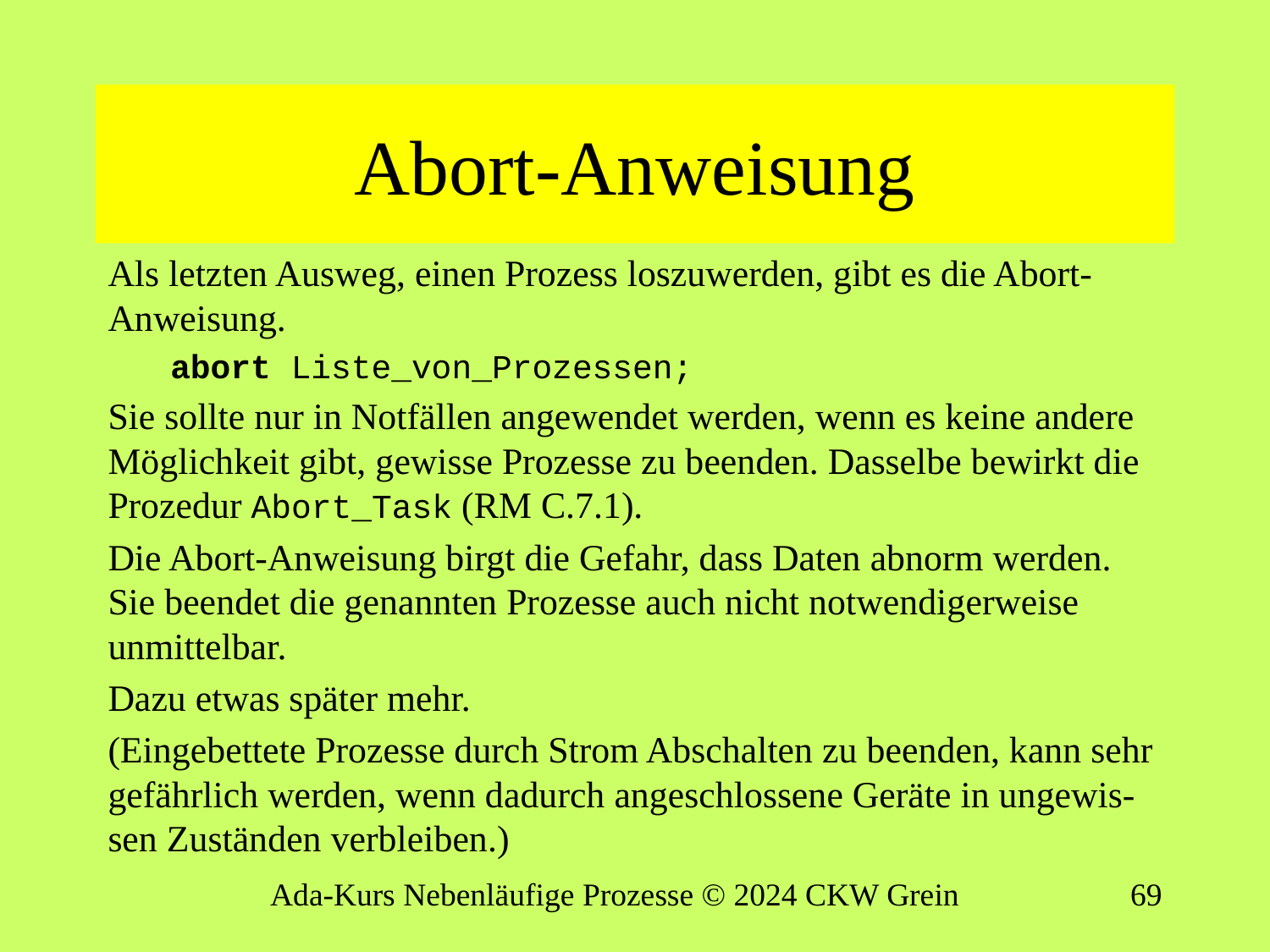

# Abort-Anweisung
Als letzten Ausweg, einen Prozess loszuwerden, gibt es die Abort-Anweisung.
abort Liste_von_Prozessen;
Sie sollte nur in Notfällen angewendet werden, wenn es keine andere Möglichkeit gibt, gewisse Prozesse zu beenden. Dasselbe bewirkt die Prozedur Abort_Task (RM C.7.1).
Die Abort-Anweisung birgt die Gefahr, dass Daten abnorm werden. Sie beendet die genannten Prozesse auch nicht notwendigerweise unmittelbar.
Dazu etwas später mehr.
(Eingebettete Prozesse durch Strom Abschalten zu beenden, kann sehr gefährlich werden, wenn dadurch angeschlossene Geräte in ungewis-sen Zuständen verbleiben.)

Ada-Kurs Nebenläufige Prozesse © 2024 CKW Grein
69